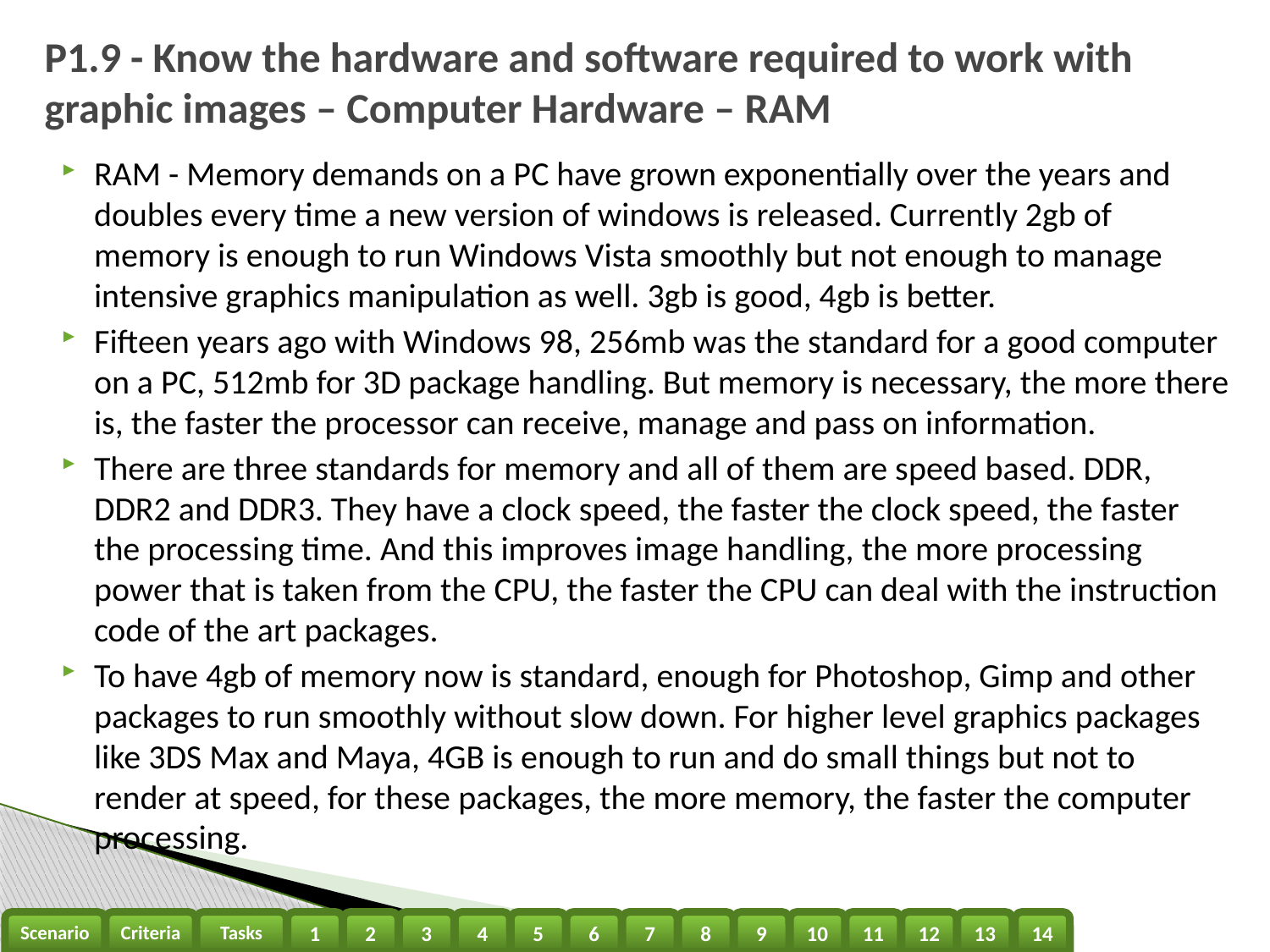

# P1.9 - Know the hardware and software required to work with graphic images – Computer Hardware – RAM
RAM - Memory demands on a PC have grown exponentially over the years and doubles every time a new version of windows is released. Currently 2gb of memory is enough to run Windows Vista smoothly but not enough to manage intensive graphics manipulation as well. 3gb is good, 4gb is better.
Fifteen years ago with Windows 98, 256mb was the standard for a good computer on a PC, 512mb for 3D package handling. But memory is necessary, the more there is, the faster the processor can receive, manage and pass on information.
There are three standards for memory and all of them are speed based. DDR, DDR2 and DDR3. They have a clock speed, the faster the clock speed, the faster the processing time. And this improves image handling, the more processing power that is taken from the CPU, the faster the CPU can deal with the instruction code of the art packages.
To have 4gb of memory now is standard, enough for Photoshop, Gimp and other packages to run smoothly without slow down. For higher level graphics packages like 3DS Max and Maya, 4GB is enough to run and do small things but not to render at speed, for these packages, the more memory, the faster the computer processing.